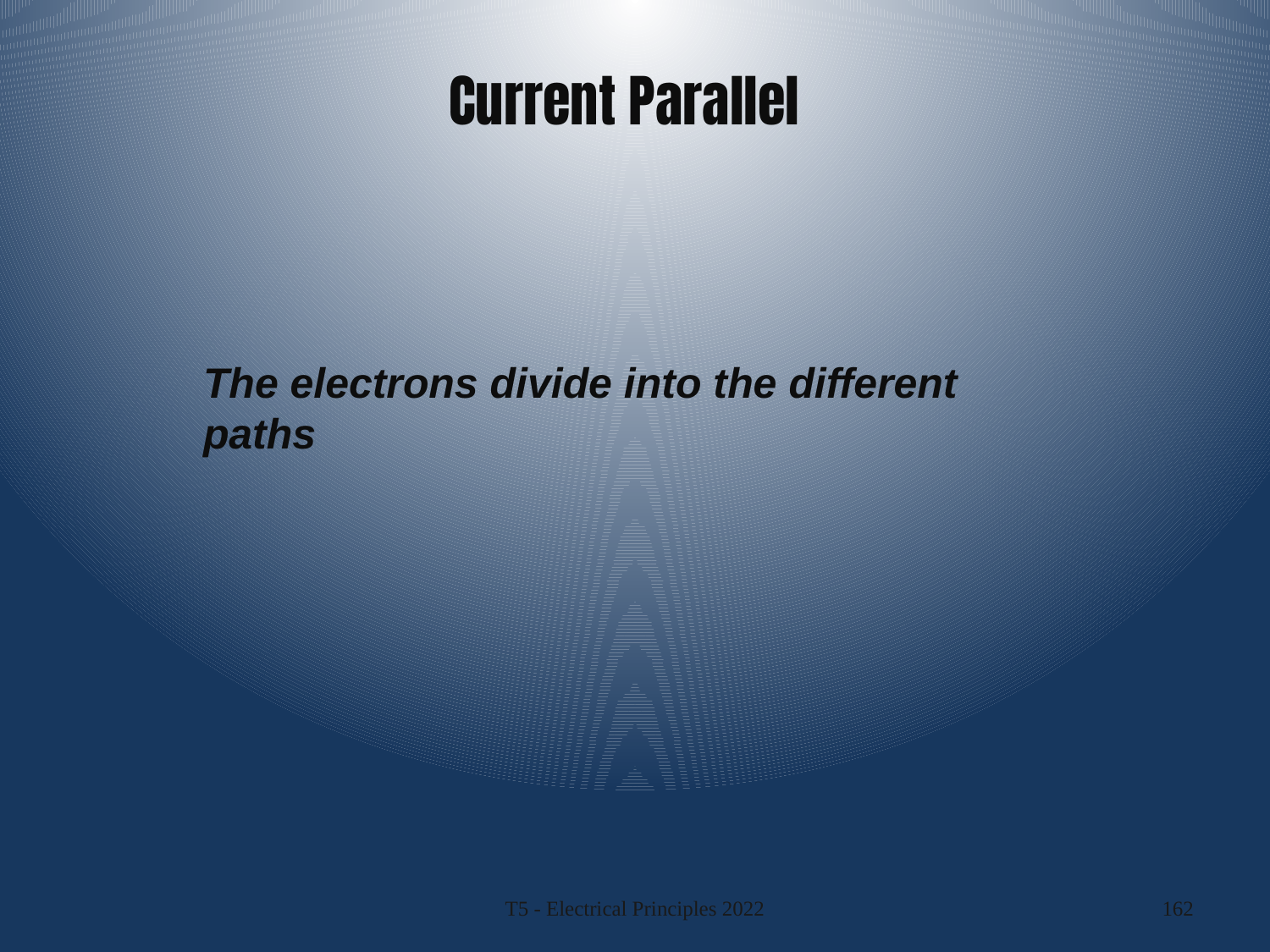

# Current Parallel
The electrons divide into the different paths
T5 - Electrical Principles 2022
162